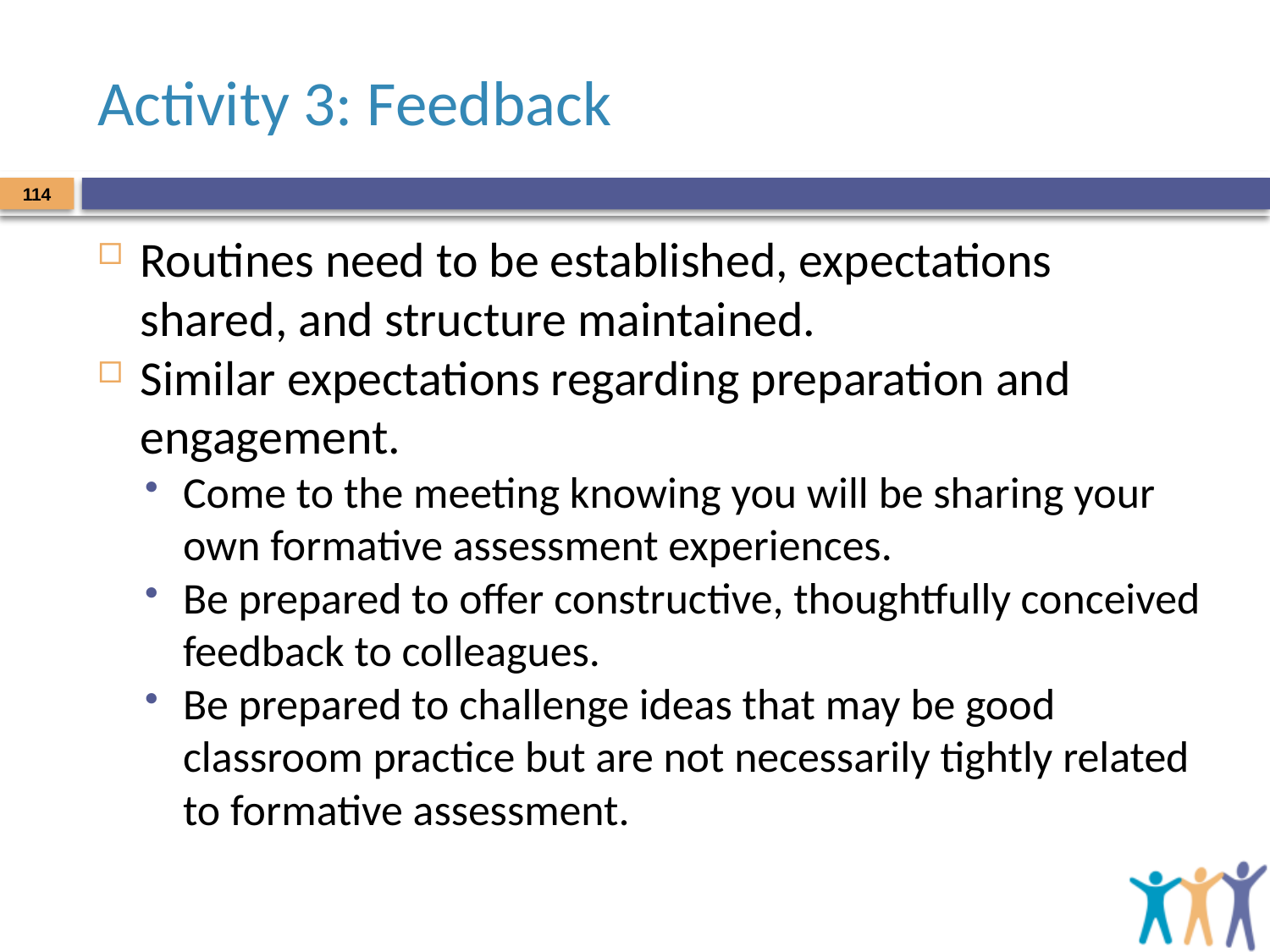

# Activity 3: Feedback
114
Routines need to be established, expectations shared, and structure maintained.
Similar expectations regarding preparation and engagement.
Come to the meeting knowing you will be sharing your own formative assessment experiences.
Be prepared to offer constructive, thoughtfully conceived feedback to colleagues.
Be prepared to challenge ideas that may be good classroom practice but are not necessarily tightly related to formative assessment.